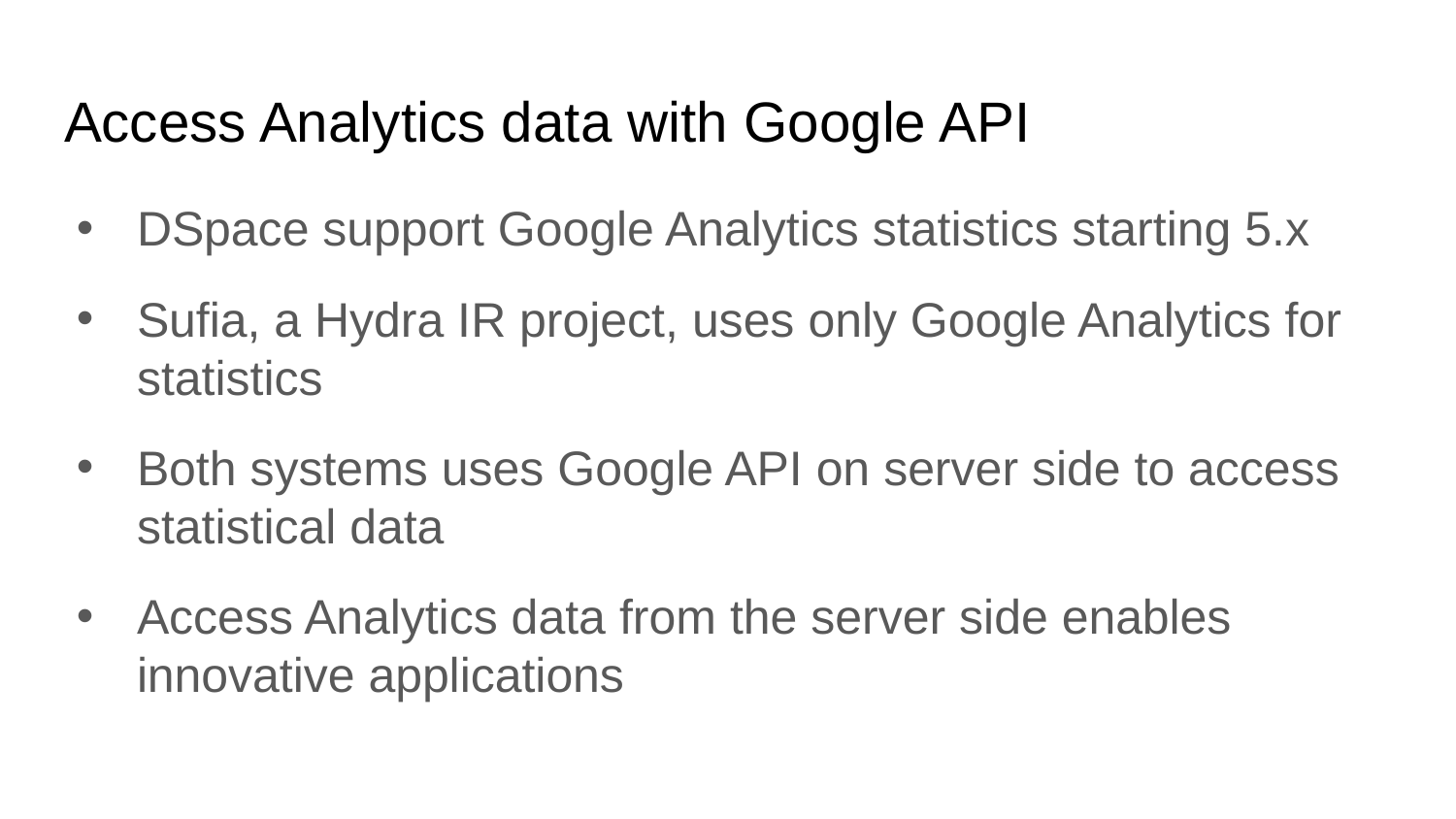

# Access Analytics data with Google API
DSpace support Google Analytics statistics starting 5.x
Sufia, a Hydra IR project, uses only Google Analytics for statistics
Both systems uses Google API on server side to access statistical data
Access Analytics data from the server side enables innovative applications